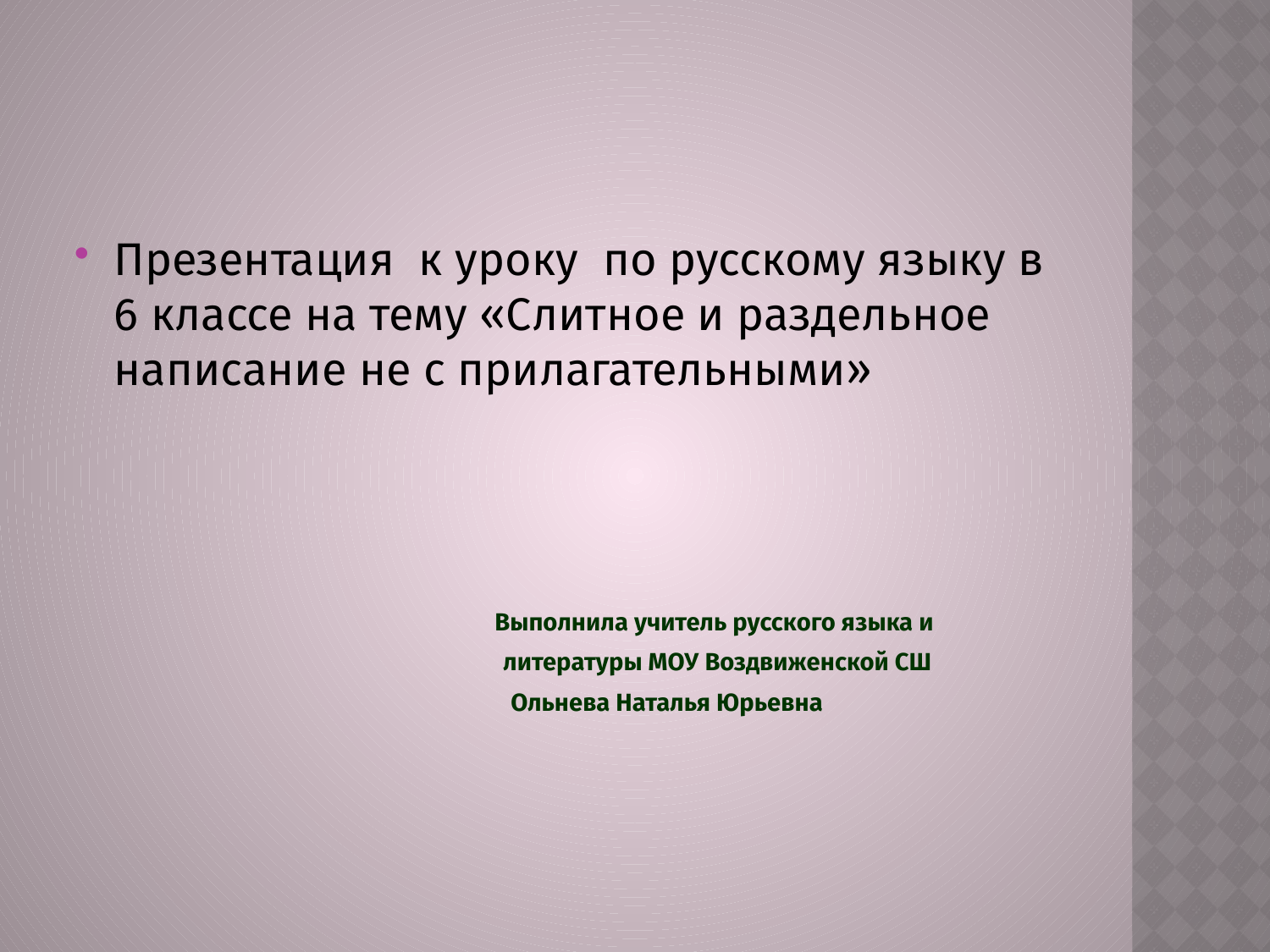

#
Презентация  к уроку  по русскому языку в 6 классе на тему «Слитное и раздельное написание не с прилагательными»

                                                   Выполнила учитель русского языка и
                                                   литературы МОУ Воздвиженской СШ
                                  Ольнева Наталья Юрьевна